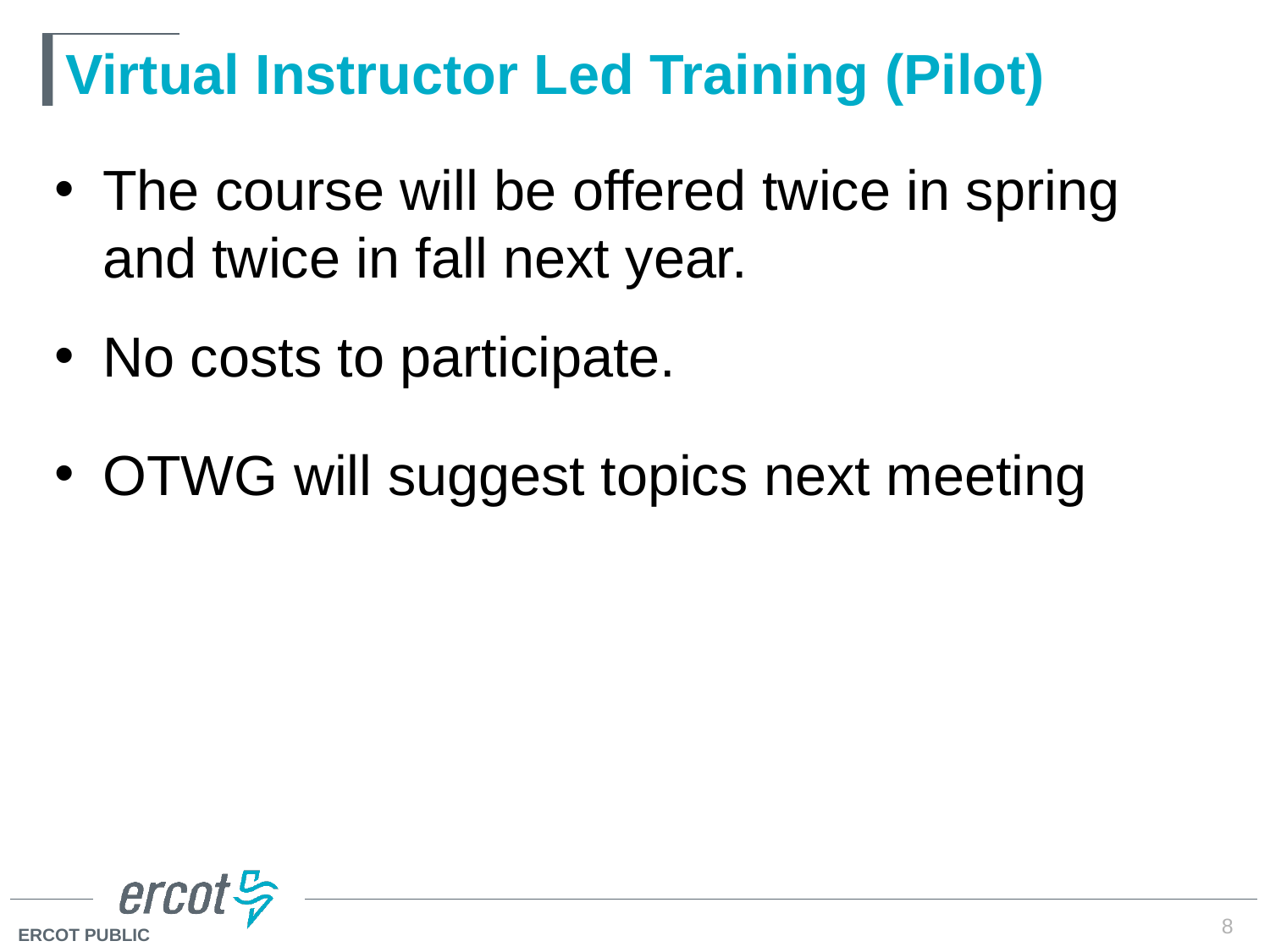

# Virtual Instructor Led Training (Pilot)
The course will be offered twice in spring and twice in fall next year.

No costs to participate.

OTWG will suggest topics next meeting

8